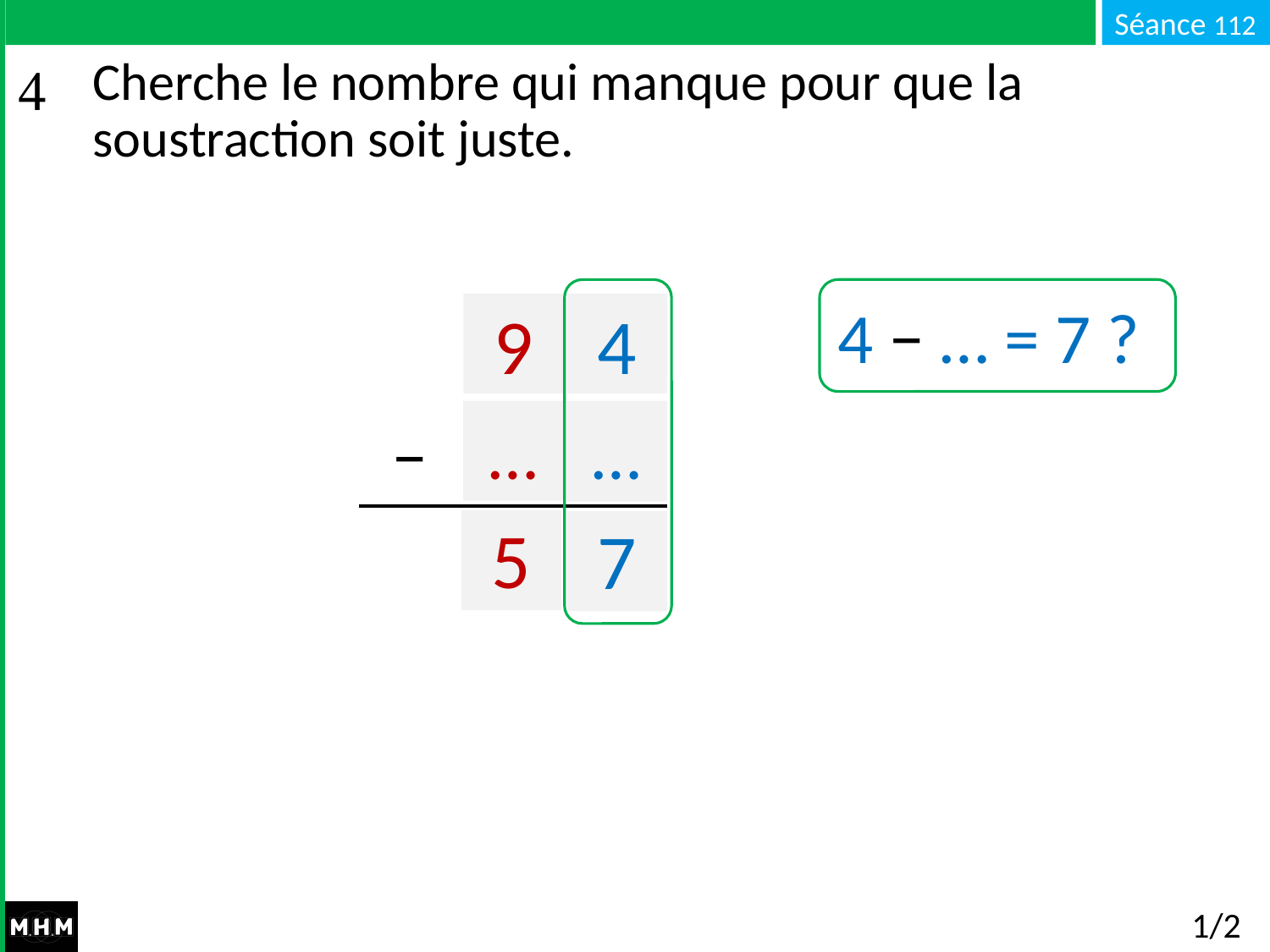

# Cherche le nombre qui manque pour que la soustraction soit juste.

4 − … = 7 ?
9
4
−
…
…
…
5
7
1/2